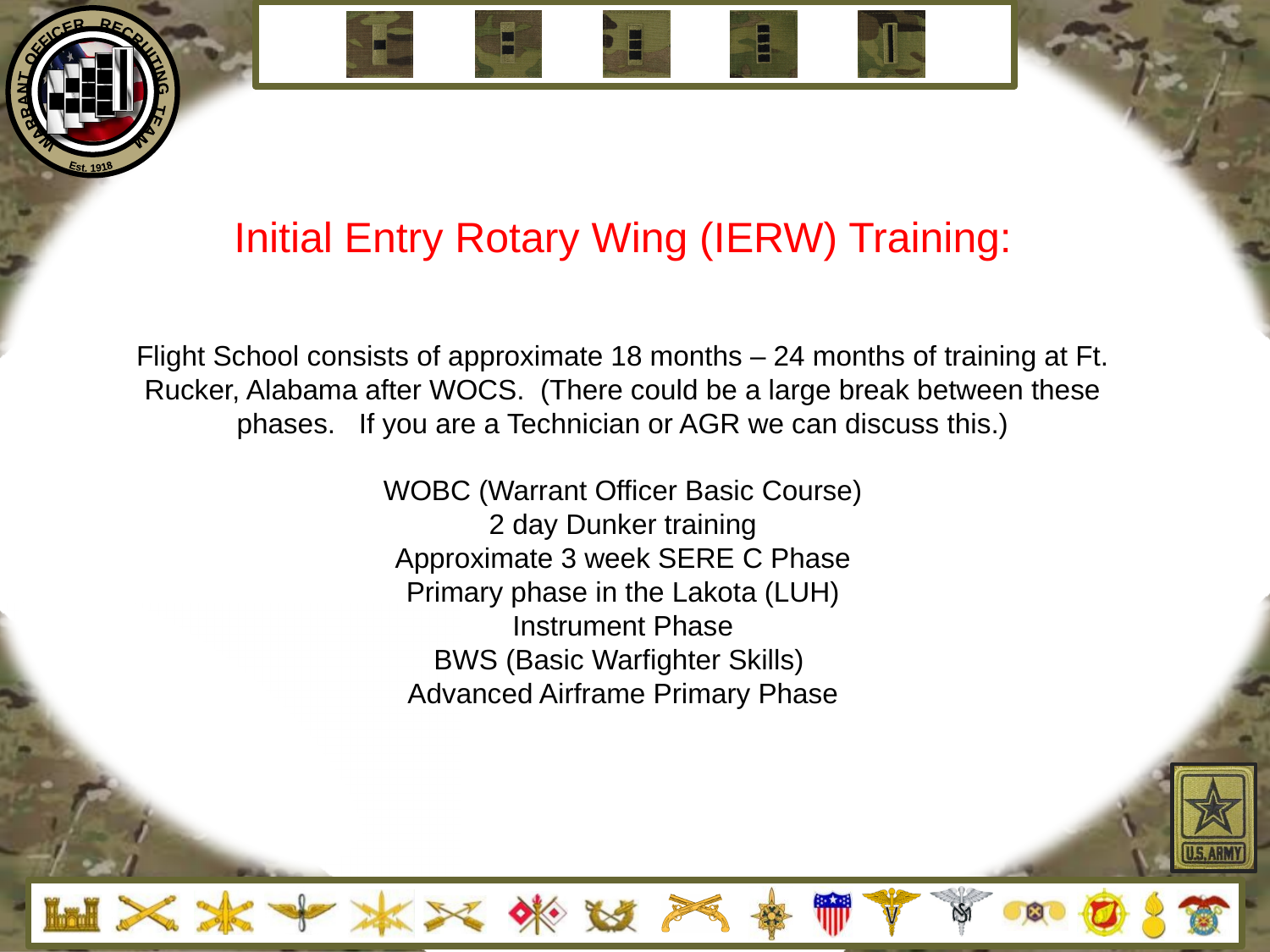

# Initial Entry Rotary Wing (IERW) Training: Flight School consists of approximate 18 months – 24 months of training at Ft. Rucker, Alabama after WOCS.  (There could be a large break between these phases.   If you are a Technician or AGR we can discuss this.) WOBC (Warrant Officer Basic Course) 2 day Dunker training Approximate 3 week SERE C Phase Primary phase in the Lakota (LUH) Instrument Phase BWS (Basic Warfighter Skills) Advanced Airframe Primary Phase